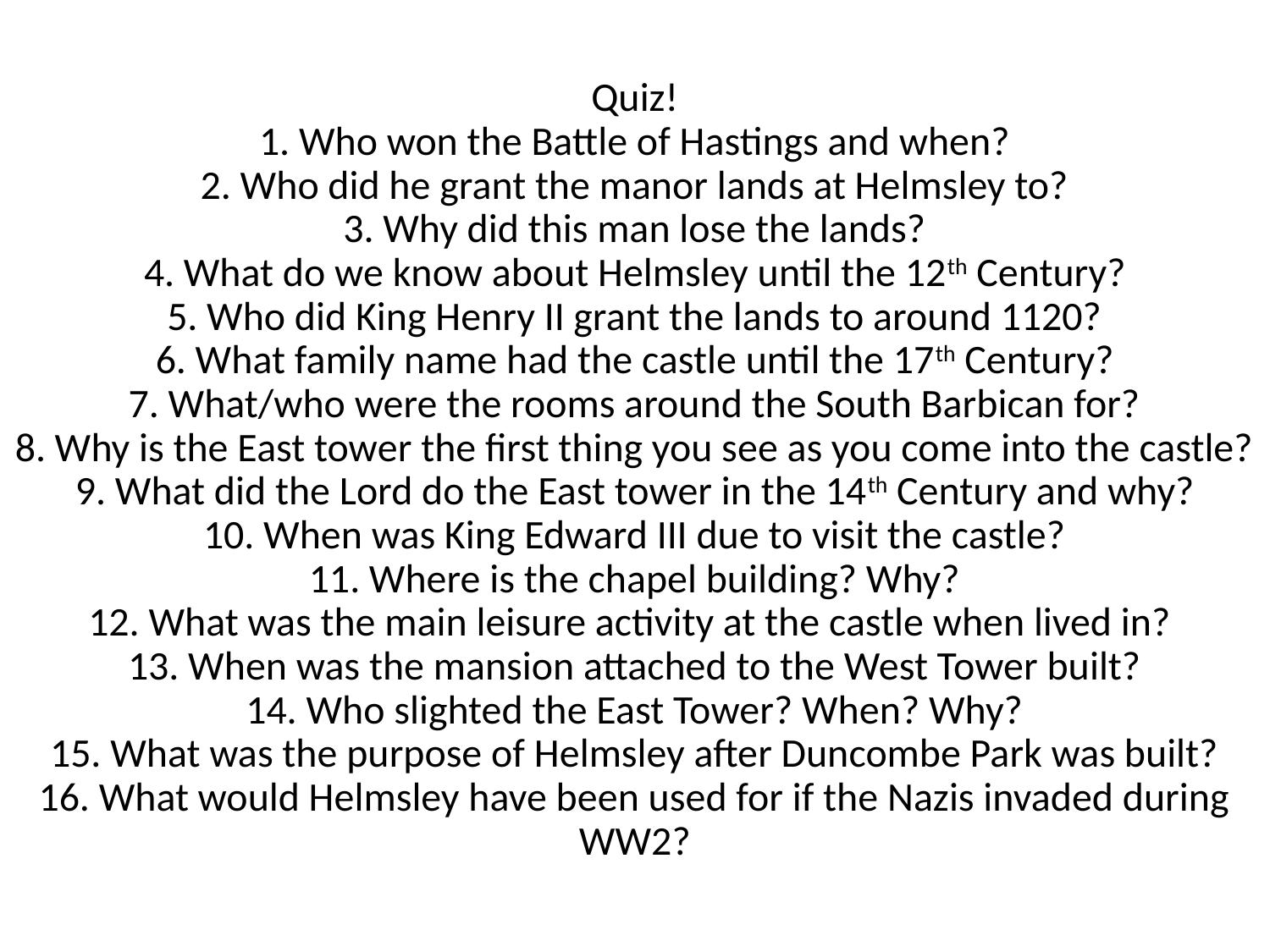

# Quiz! 1. Who won the Battle of Hastings and when? 2. Who did he grant the manor lands at Helmsley to? 3. Why did this man lose the lands? 4. What do we know about Helmsley until the 12th Century? 5. Who did King Henry II grant the lands to around 1120? 6. What family name had the castle until the 17th Century? 7. What/who were the rooms around the South Barbican for? 8. Why is the East tower the first thing you see as you come into the castle? 9. What did the Lord do the East tower in the 14th Century and why? 10. When was King Edward III due to visit the castle? 11. Where is the chapel building? Why? 12. What was the main leisure activity at the castle when lived in? 13. When was the mansion attached to the West Tower built? 14. Who slighted the East Tower? When? Why? 15. What was the purpose of Helmsley after Duncombe Park was built? 16. What would Helmsley have been used for if the Nazis invaded during WW2?